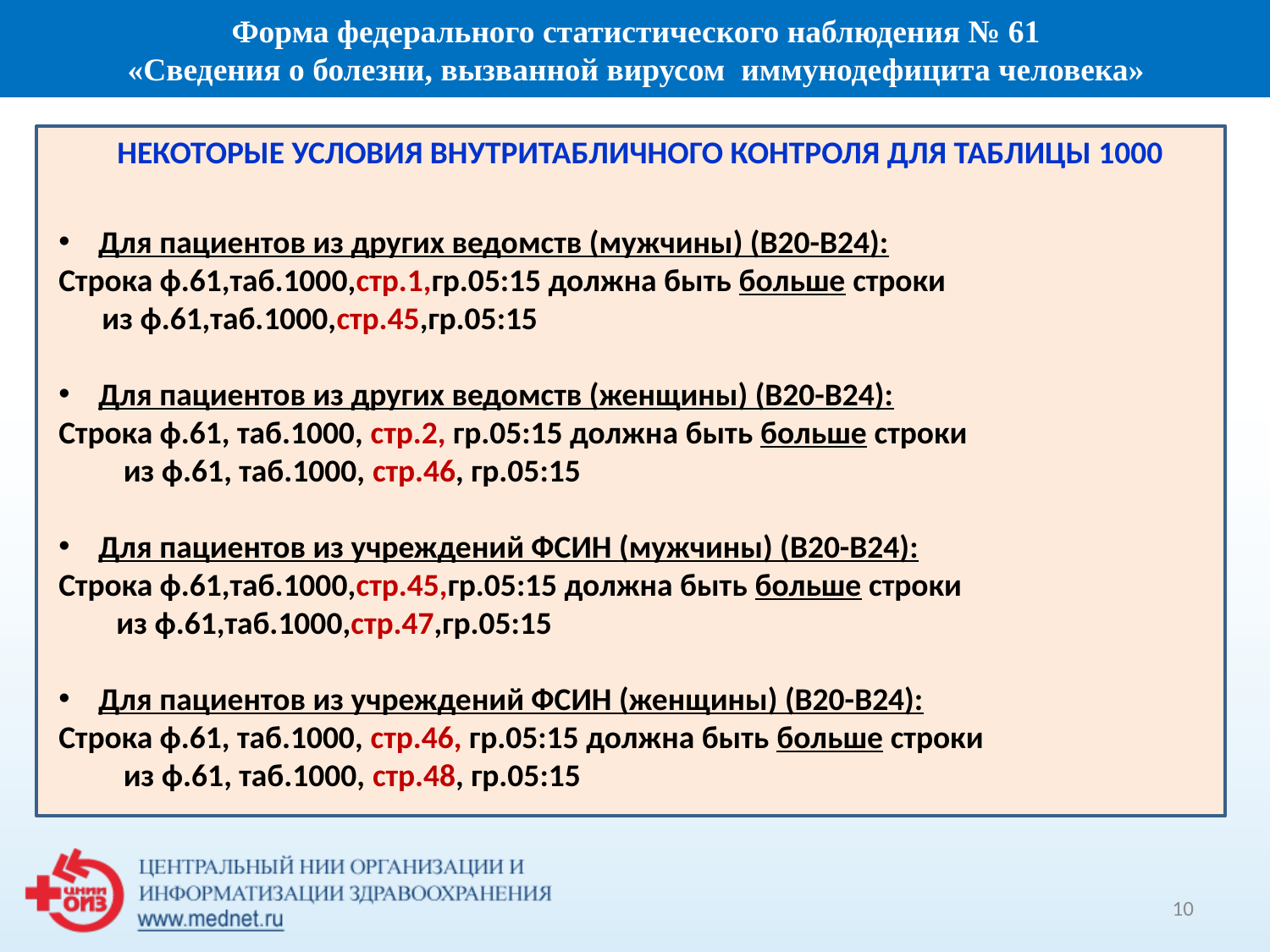

Форма федерального статистического наблюдения № 61
 «Сведения о болезни, вызванной вирусом  иммунодефицита человека»

НЕКОТОРЫЕ УСЛОВИЯ ВНУТРИТАБЛИЧНОГО КОНТРОЛЯ ДЛЯ ТАБЛИЦЫ 1000

Для пациентов из других ведомств (мужчины) (В20-В24):
Строка ф.61,таб.1000,стр.1,гр.05:15 должна быть больше строки
      из ф.61,таб.1000,стр.45,гр.05:15

Для пациентов из других ведомств (женщины) (В20-В24):
Строка ф.61, таб.1000, стр.2, гр.05:15 должна быть больше строки
         из ф.61, таб.1000, стр.46, гр.05:15

Для пациентов из учреждений ФСИН (мужчины) (В20-В24):
Строка ф.61,таб.1000,стр.45,гр.05:15 должна быть больше строки
        из ф.61,таб.1000,стр.47,гр.05:15

Для пациентов из учреждений ФСИН (женщины) (В20-В24):
Строка ф.61, таб.1000, стр.46, гр.05:15 должна быть больше строки
         из ф.61, таб.1000, стр.48, гр.05:15

10